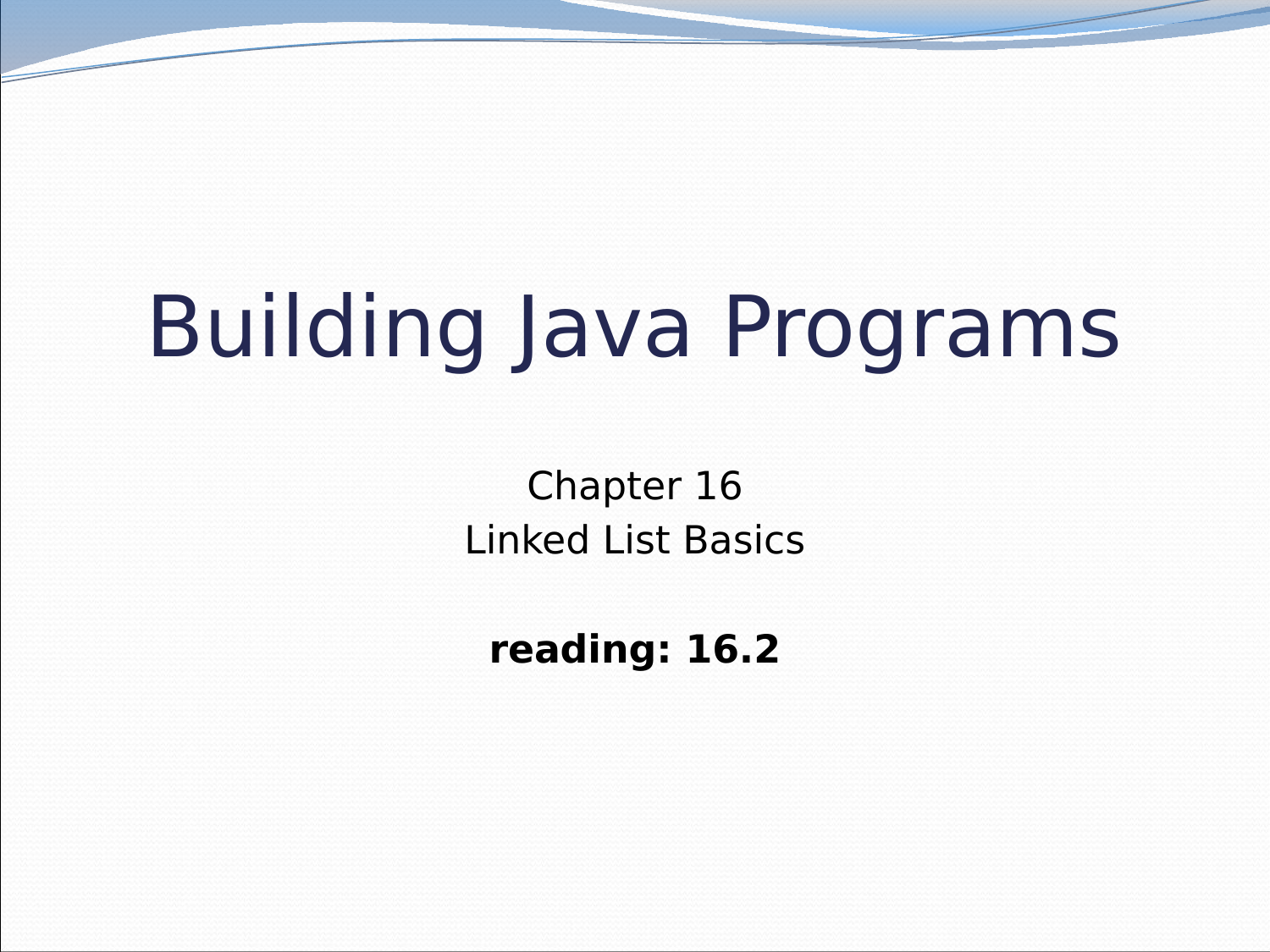

# Building Java Programs
Chapter 16
Linked List Basics

reading: 16.2